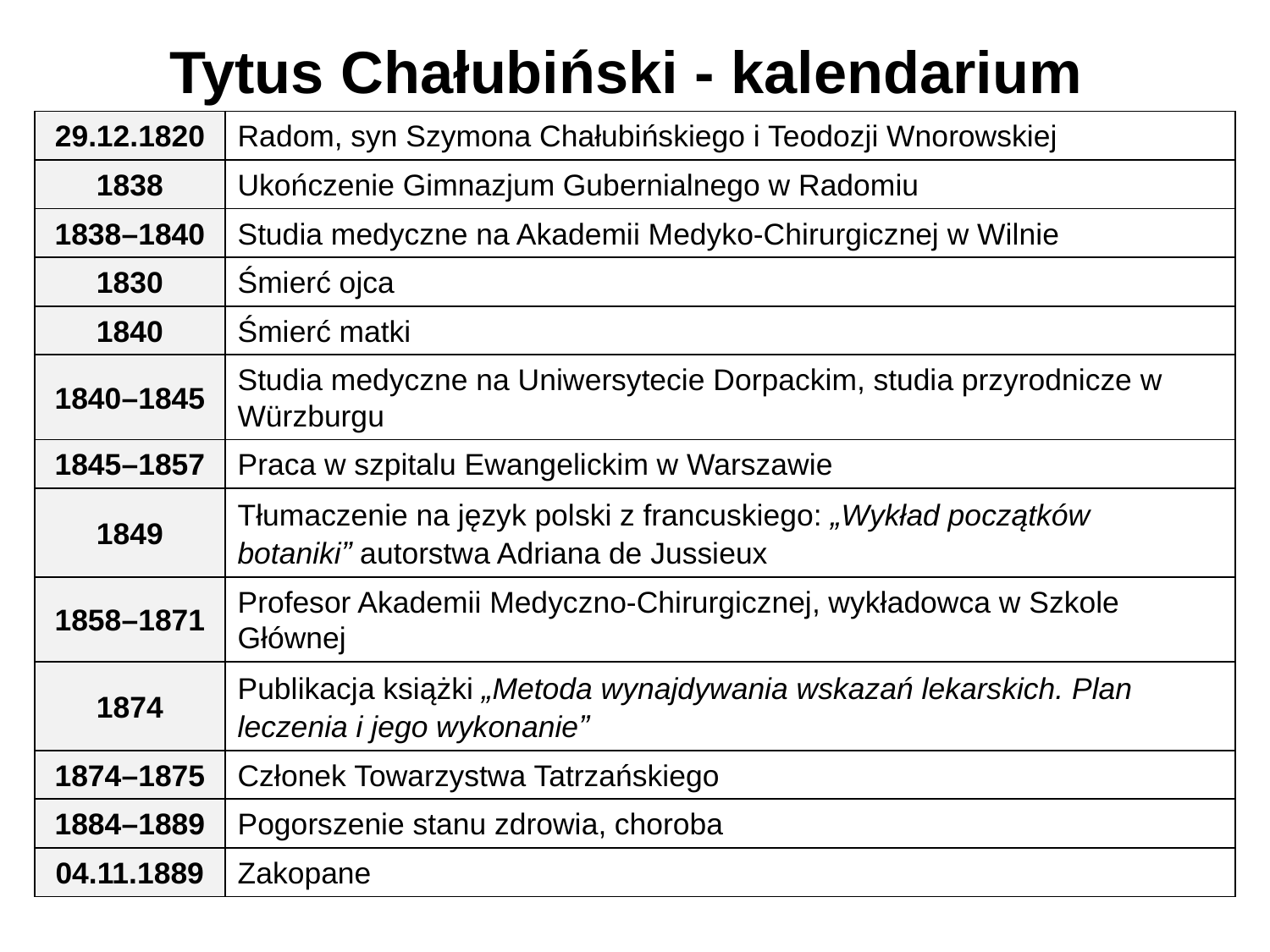

# Tytus Chałubiński - kalendarium
| 29.12.1820 | Radom, syn Szymona Chałubińskiego i Teodozji Wnorowskiej |
| --- | --- |
| 1838 | Ukończenie Gimnazjum Gubernialnego w Radomiu |
| 1838–1840 | Studia medyczne na Akademii Medyko-Chirurgicznej w Wilnie |
| 1830 | Śmierć ojca |
| 1840 | Śmierć matki |
| 1840–1845 | Studia medyczne na Uniwersytecie Dorpackim, studia przyrodnicze w Würzburgu |
| 1845–1857 | Praca w szpitalu Ewangelickim w Warszawie |
| 1849 | Tłumaczenie na język polski z francuskiego: „Wykład początków botaniki” autorstwa Adriana de Jussieux |
| 1858–1871 | Profesor Akademii Medyczno-Chirurgicznej, wykładowca w Szkole Głównej |
| 1874 | Publikacja książki „Metoda wynajdywania wskazań lekarskich. Plan leczenia i jego wykonanie” |
| 1874–1875 | Członek Towarzystwa Tatrzańskiego |
| 1884–1889 | Pogorszenie stanu zdrowia, choroba |
| 04.11.1889 | Zakopane |